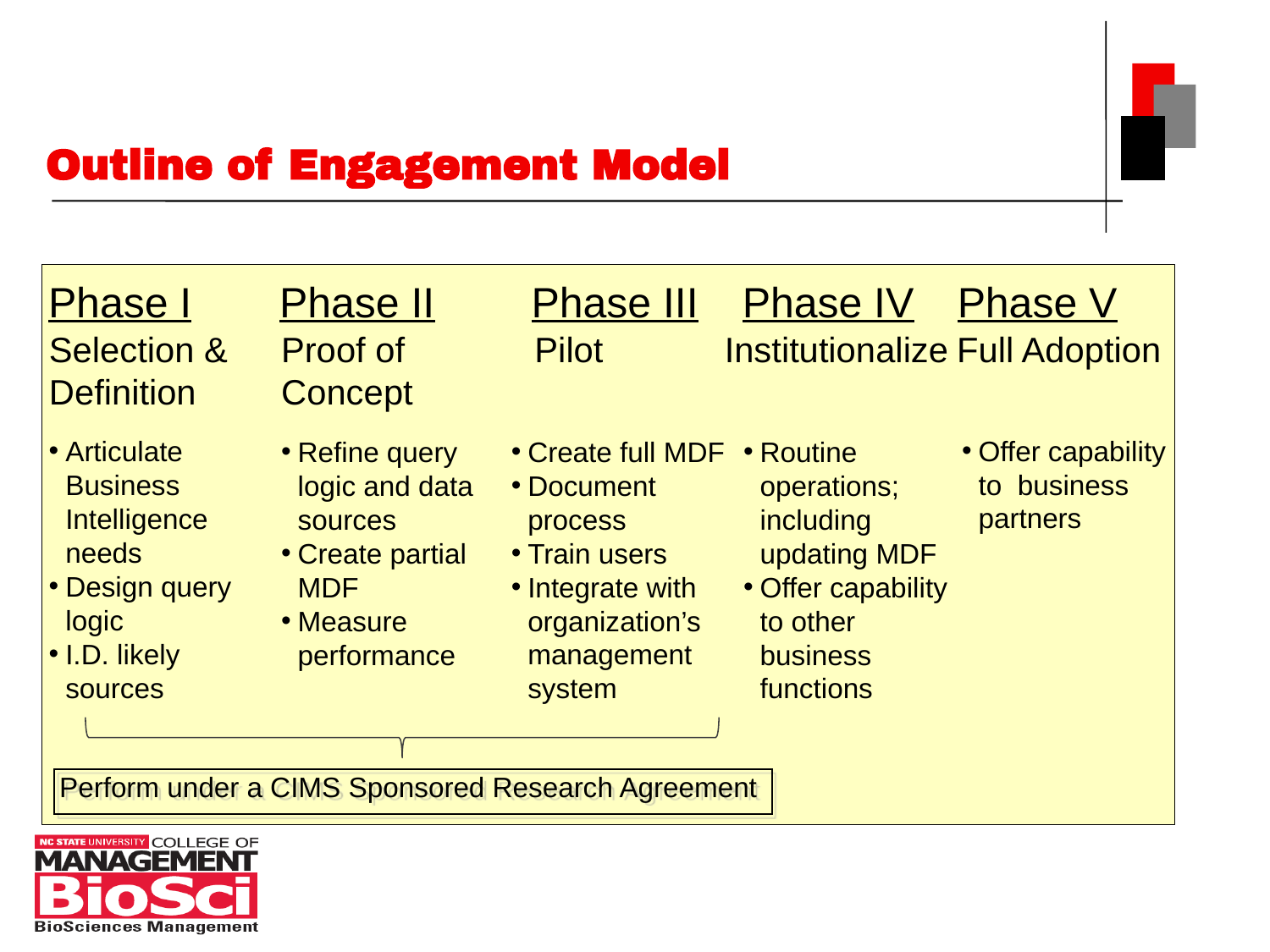

Outline of Engagement Model

Phase I
Phase II
Phase III
Phase IV
Phase V
Selection & Definition
Proof of Concept
Pilot
Institutionalize
Full Adoption

Offer capability to  business partners
Articulate  Business Intelligence needs
Design query logic
I.D. likely sources
Refine query logic and data sources
Create partial MDF
Measure performance
Create full MDF
Document process
Train users
Integrate with organization’s management system
Routine operations; including updating MDF
Offer capability to other business functions
Perform under a CIMS Sponsored Research Agreement